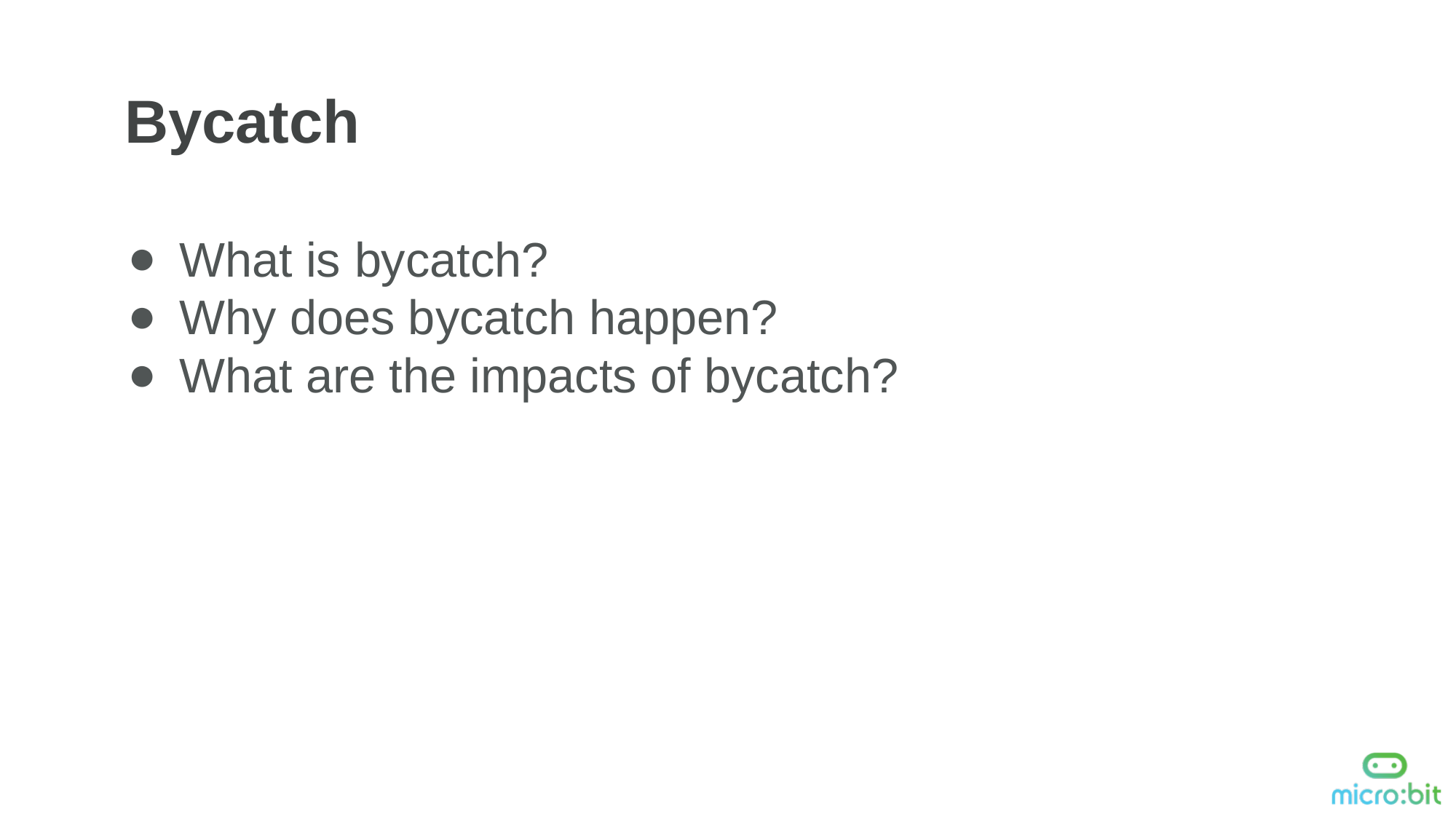

Bycatch

What is bycatch?
Why does bycatch happen?
What are the impacts of bycatch?